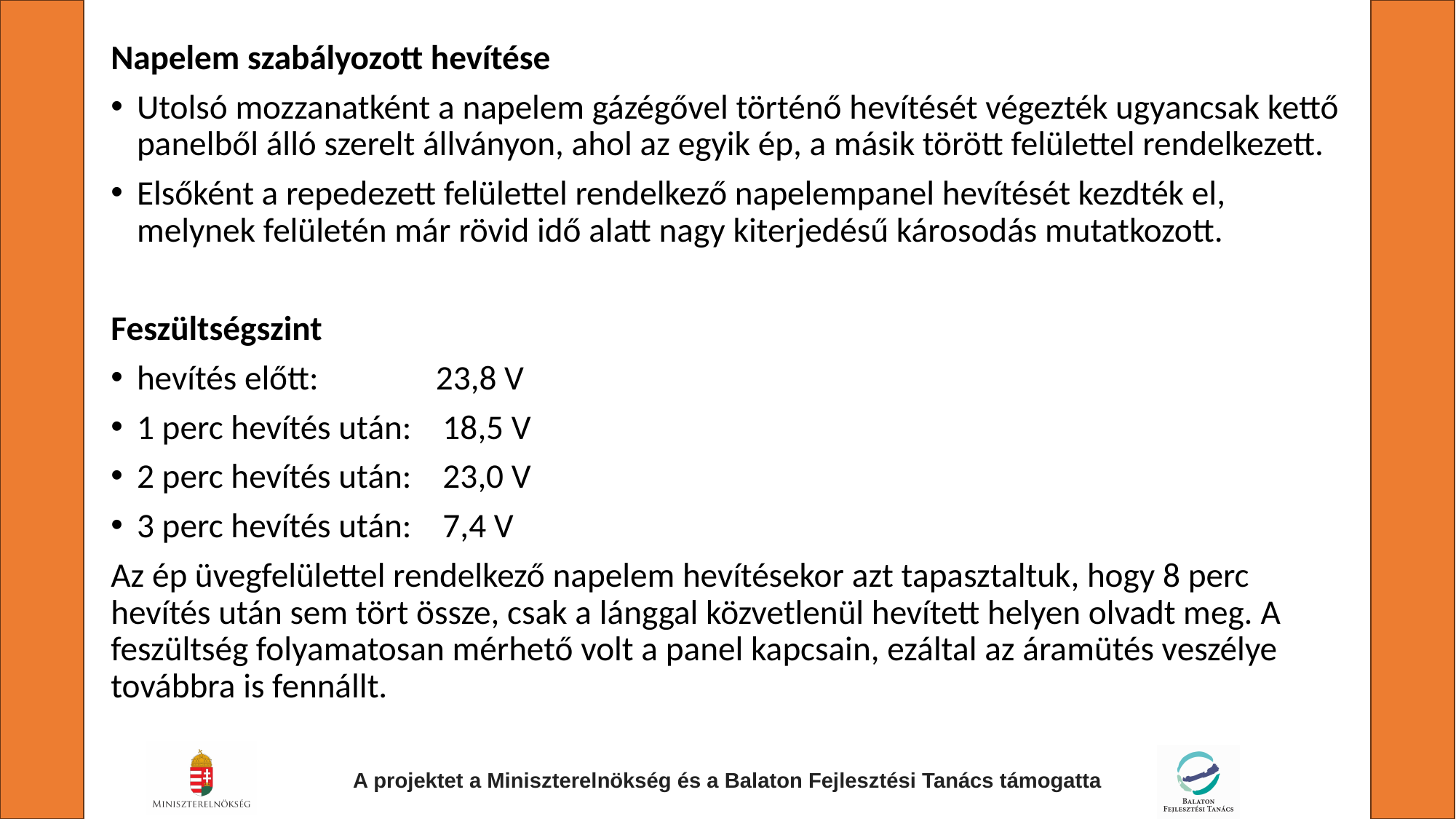

Napelem szabályozott hevítése
Utolsó mozzanatként a napelem gázégővel történő hevítését végezték ugyancsak kettő panelből álló szerelt állványon, ahol az egyik ép, a másik törött felülettel rendelkezett.
Elsőként a repedezett felülettel rendelkező napelempanel hevítését kezdték el, melynek felületén már rövid idő alatt nagy kiterjedésű károsodás mutatkozott.

Feszültségszint
hevítés előtt:               23,8 V
1 perc hevítés után:    18,5 V
2 perc hevítés után:    23,0 V
3 perc hevítés után:    7,4 V
Az ép üvegfelülettel rendelkező napelem hevítésekor azt tapasztaltuk, hogy 8 perc hevítés után sem tört össze, csak a lánggal közvetlenül hevített helyen olvadt meg. A feszültség folyamatosan mérhető volt a panel kapcsain, ezáltal az áramütés veszélye továbbra is fennállt.